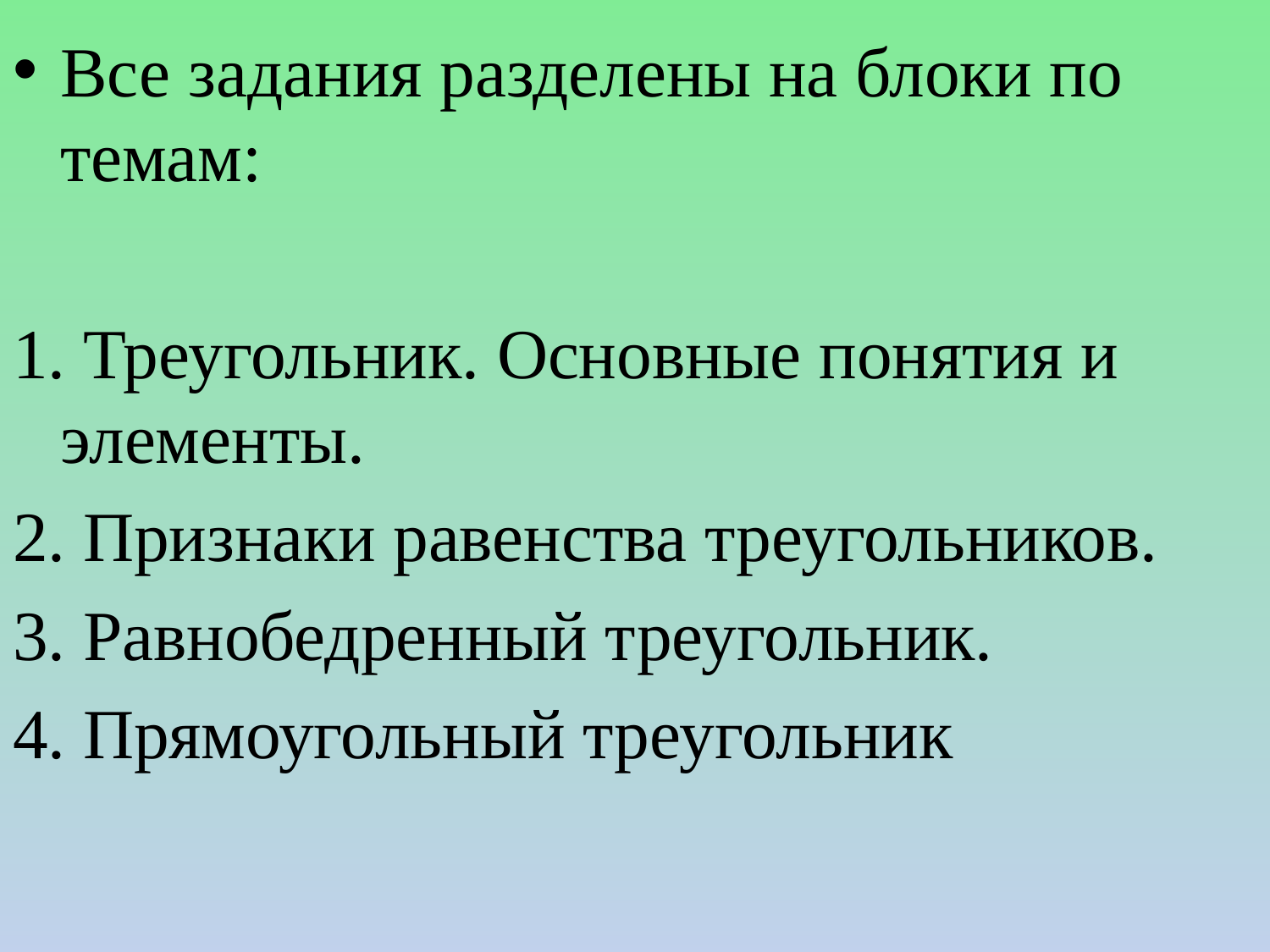

Все задания разделены на блоки по темам:

1. Треугольник. Основные понятия и элементы.
2. Признаки равенства треугольников.
3. Равнобедренный треугольник.
4. Прямоугольный треугольник